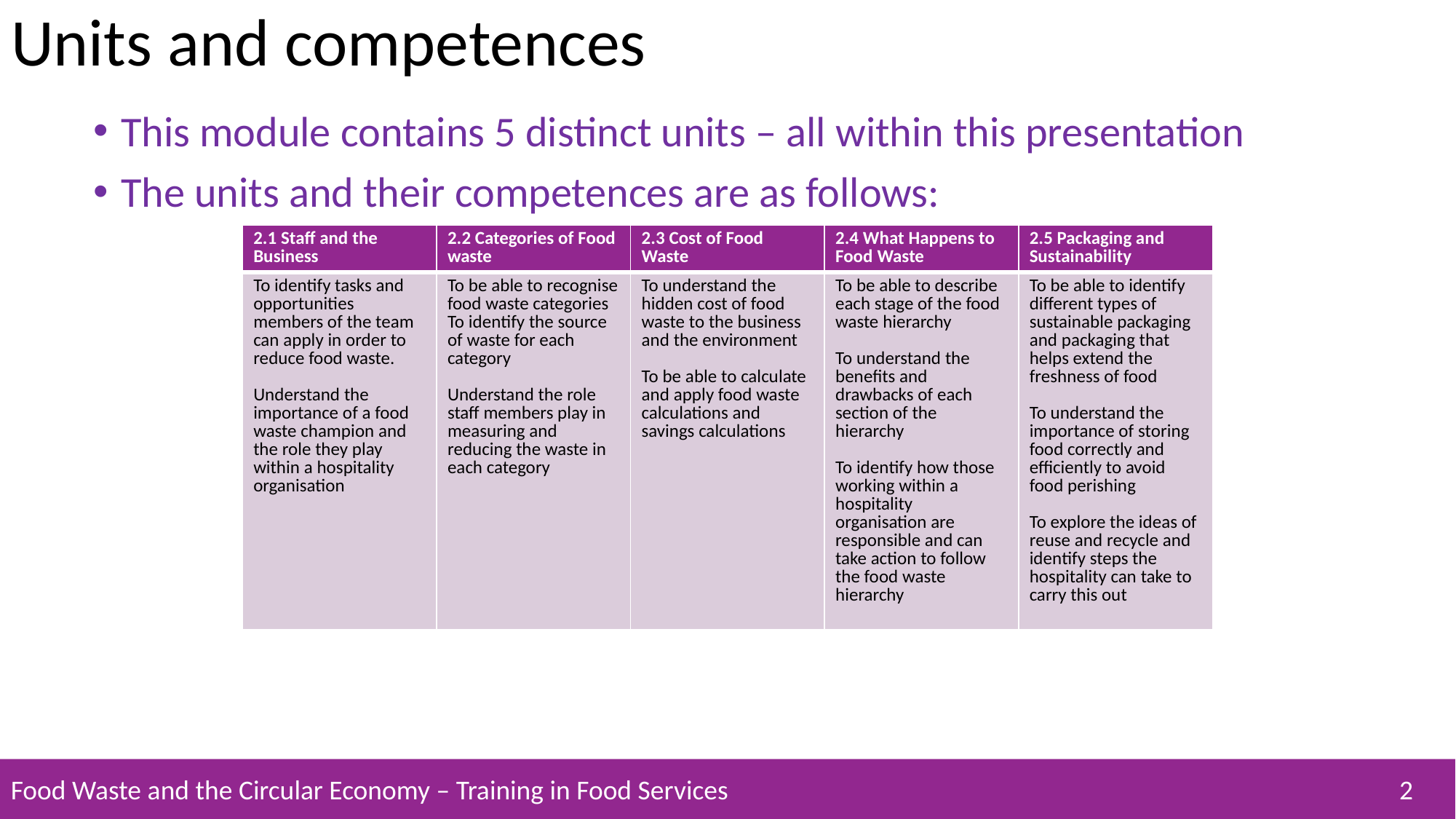

# Units and competences
This module contains 5 distinct units – all within this presentation
The units and their competences are as follows:

| 2.1 Staff and the Business | 2.2 Categories of Food waste | 2.3 Cost of Food Waste | 2.4 What Happens to Food Waste | 2.5 Packaging and Sustainability |
| --- | --- | --- | --- | --- |
| To identify tasks and opportunities members of the team can apply in order to reduce food waste. Understand the importance of a food waste champion and the role they play within a hospitality organisation | To be able to recognise food waste categories To identify the source of waste for each category Understand the role staff members play in measuring and reducing the waste in each category | To understand the hidden cost of food waste to the business and the environment To be able to calculate and apply food waste calculations and savings calculations | To be able to describe each stage of the food waste hierarchy To understand the benefits and drawbacks of each section of the hierarchy To identify how those working within a hospitality organisation are responsible and can take action to follow the food waste hierarchy | To be able to identify different types of sustainable packaging and packaging that helps extend the freshness of food To understand the importance of storing food correctly and efficiently to avoid food perishing To explore the ideas of reuse and recycle and identify steps the hospitality can take to carry this out |